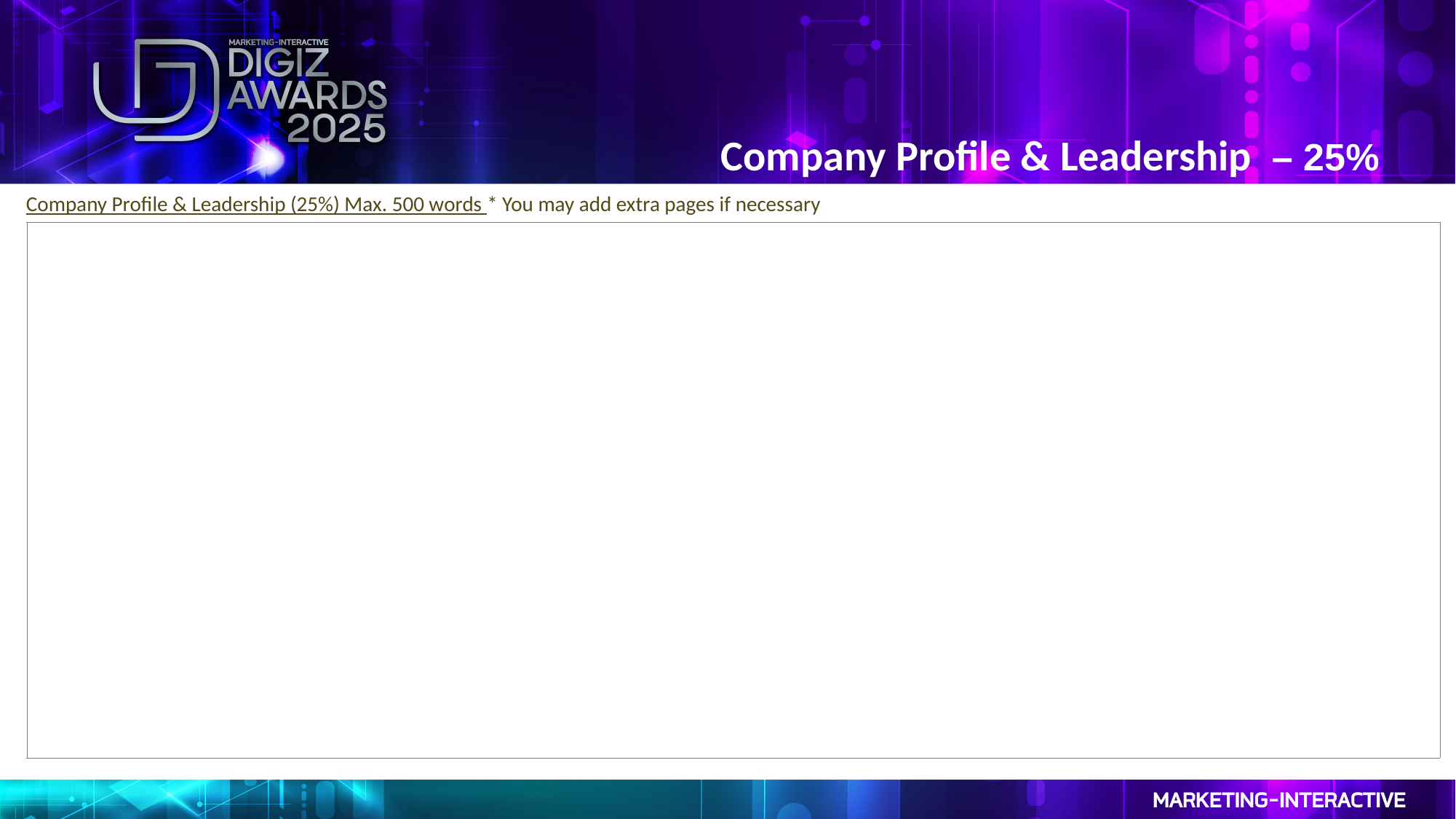

Company Profile & Leadership  – 25%
Company Profile & Leadership (25%) Max. 500 words * You may add extra pages if necessary
|  |
| --- |